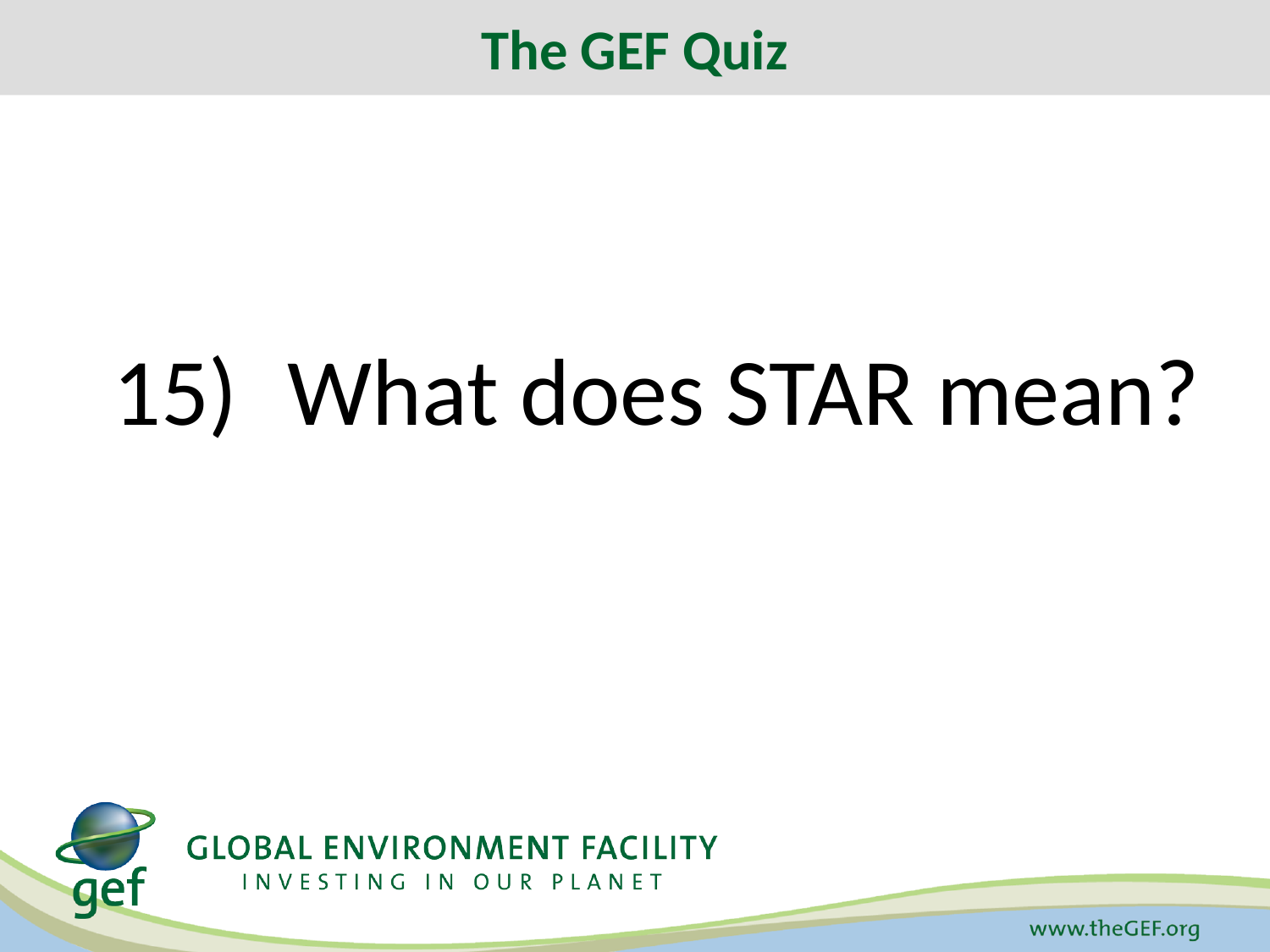

The GEF Quiz
# 15)	What does STAR mean?